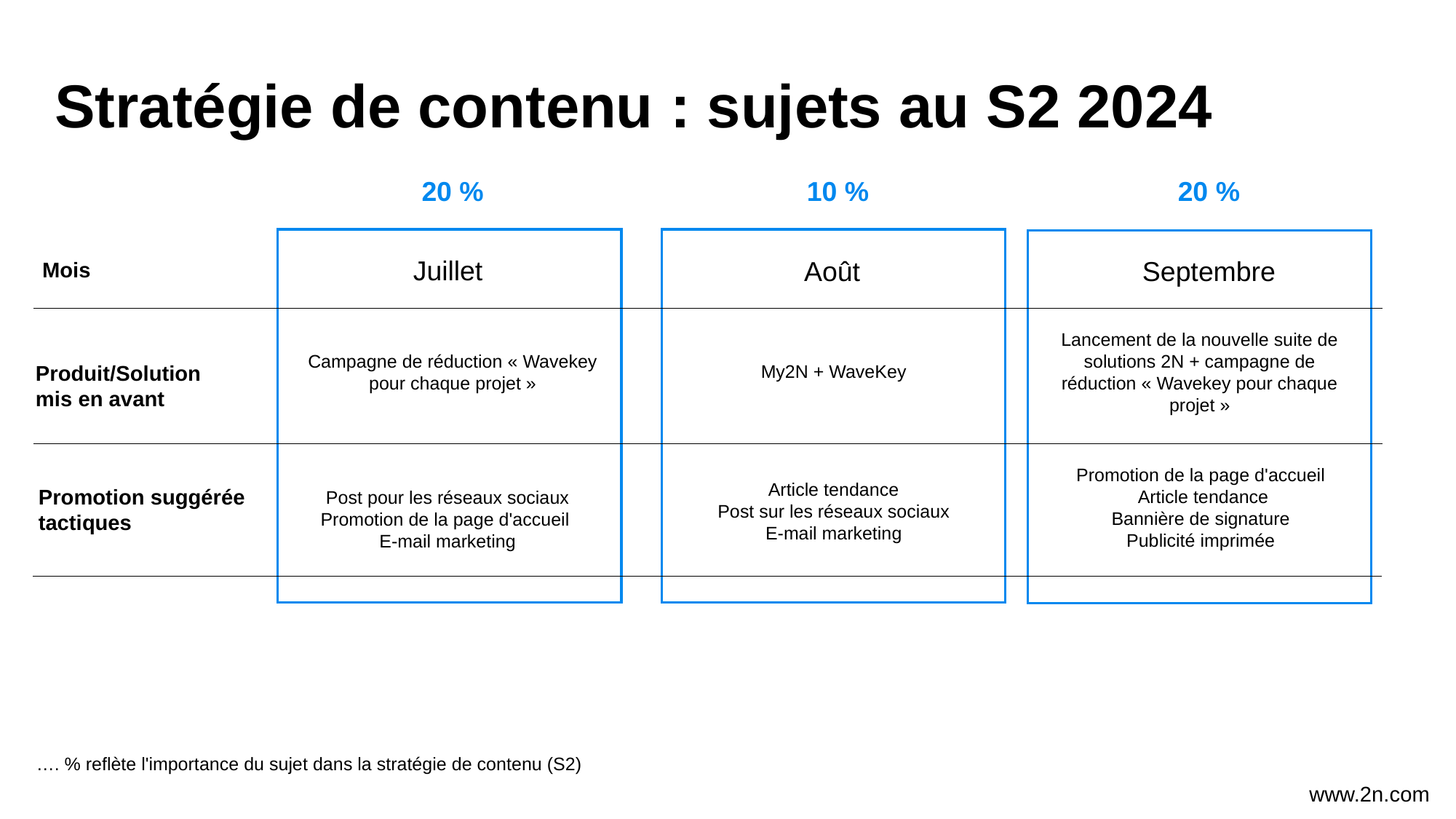

Stratégie de contenu : sujets au S2 2024
20 %
10 %
20 %

Juillet
Août
Septembre
Mois
Lancement de la nouvelle suite de solutions 2N + campagne de réduction « Wavekey pour chaque projet »

Campagne de réduction « Wavekey pour chaque projet »
My2N + WaveKey
Produit/Solution mis en avant
Promotion de la page d'accueil
Article tendance
Bannière de signature
Publicité imprimée
Article tendance
Post sur les réseaux sociaux
E-mail marketing
Promotion suggérée
tactiques
Post pour les réseaux sociaux
Promotion de la page d'accueil
E-mail marketing
…. % reflète l'importance du sujet dans la stratégie de contenu (S2)